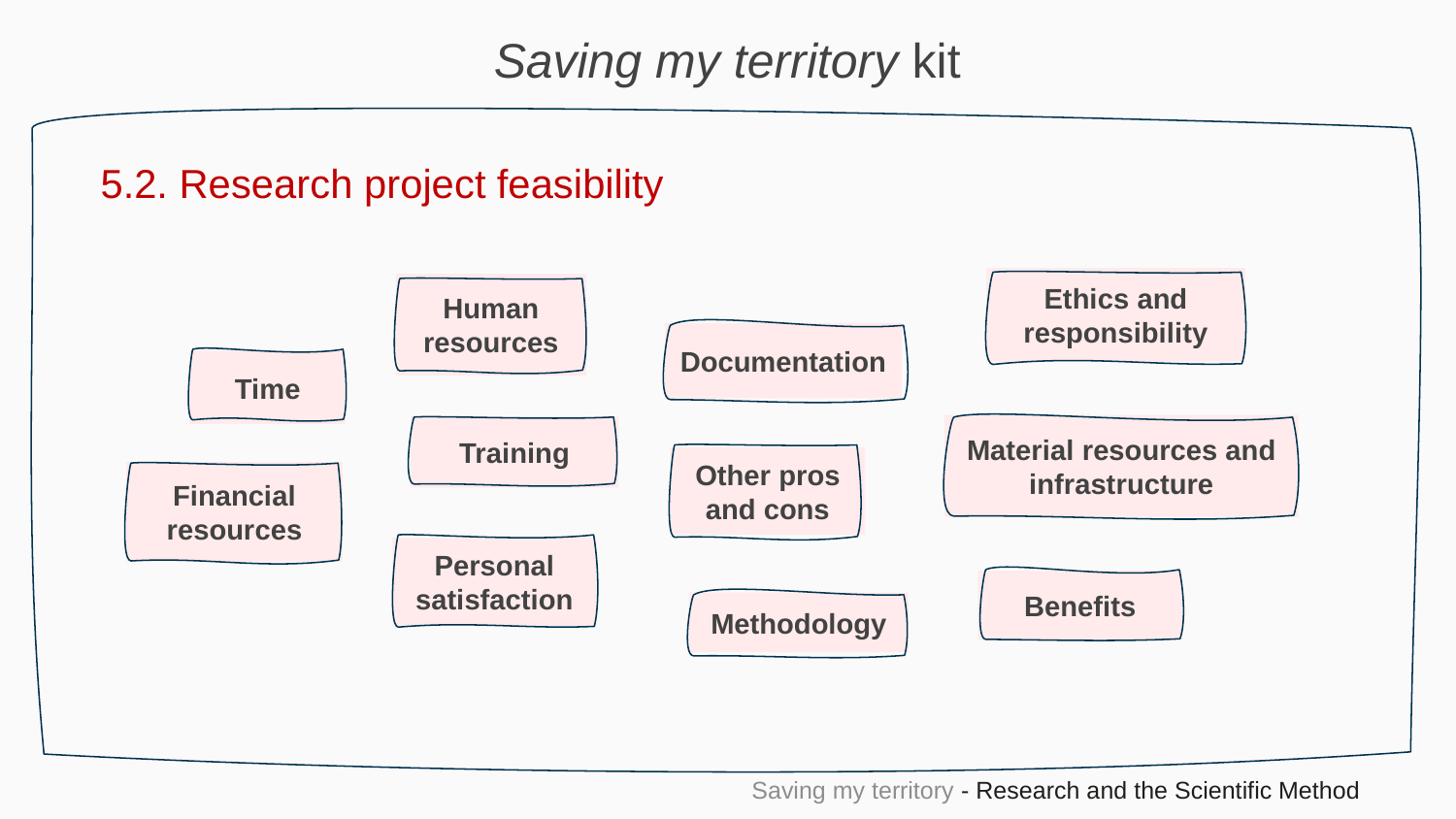

Saving my territory kit

5.2. Research project feasibility

Ethics and responsibility
Human resources

Documentation

Time

Material resources and infrastructure
Training
Other pros and cons
Financial resources

Personal satisfaction
Benefits
Methodology
Saving my territory - Research and the Scientific Method